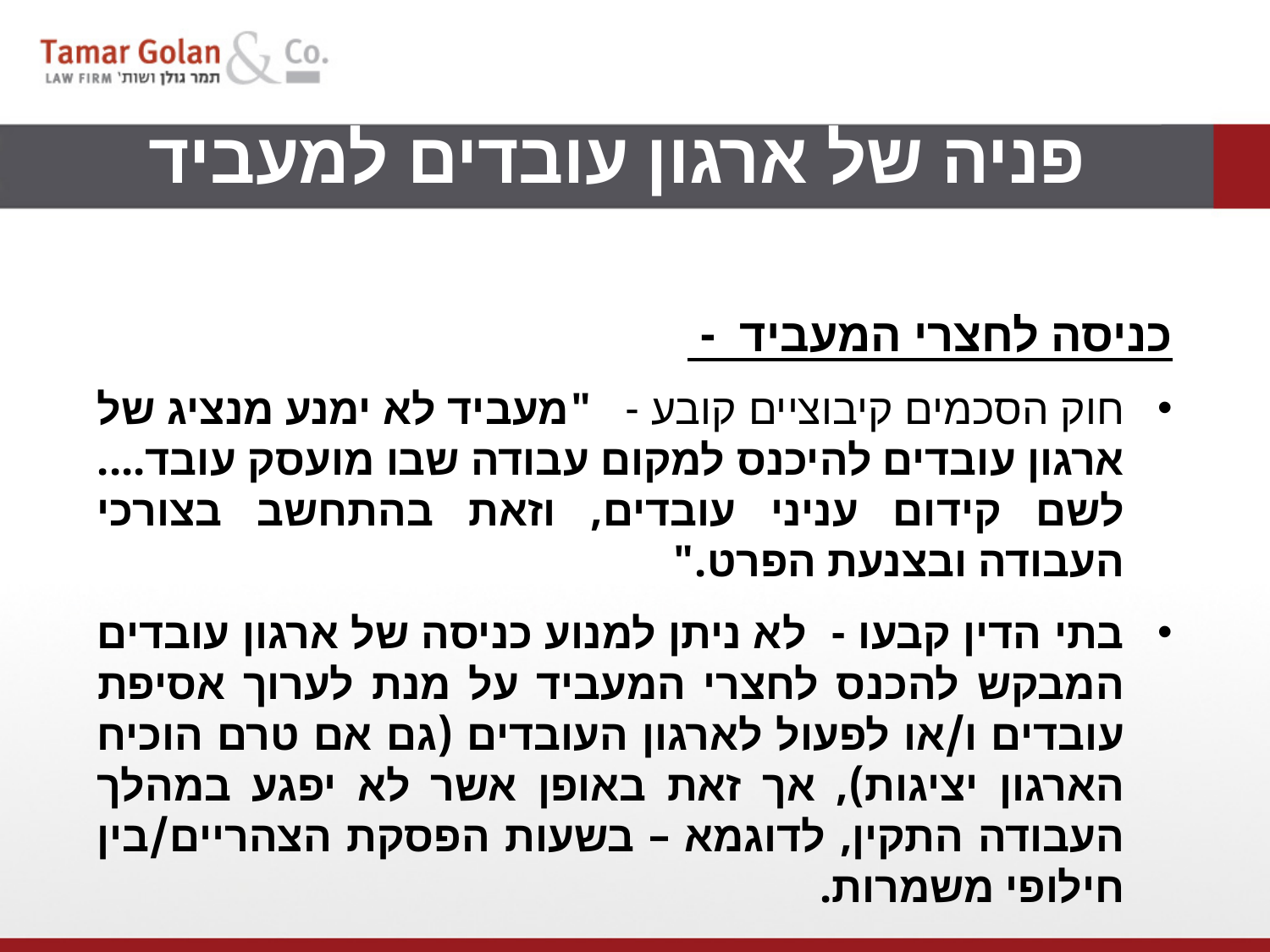

פניה של ארגון עובדים למעביד
כניסה לחצרי המעביד  -
חוק הסכמים קיבוציים קובע -   "מעביד לא ימנע מנציג של ארגון עובדים להיכנס למקום עבודה שבו מועסק עובד....לשם קידום עניני עובדים, וזאת בהתחשב בצורכי העבודה ובצנעת הפרט."
בתי הדין קבעו -  לא ניתן למנוע כניסה של ארגון עובדים המבקש להכנס לחצרי המעביד על מנת לערוך אסיפת עובדים ו/או לפעול לארגון העובדים (גם אם טרם הוכיח הארגון יציגות), אך זאת באופן אשר לא יפגע במהלך העבודה התקין, לדוגמא – בשעות הפסקת הצהריים/בין חילופי משמרות.